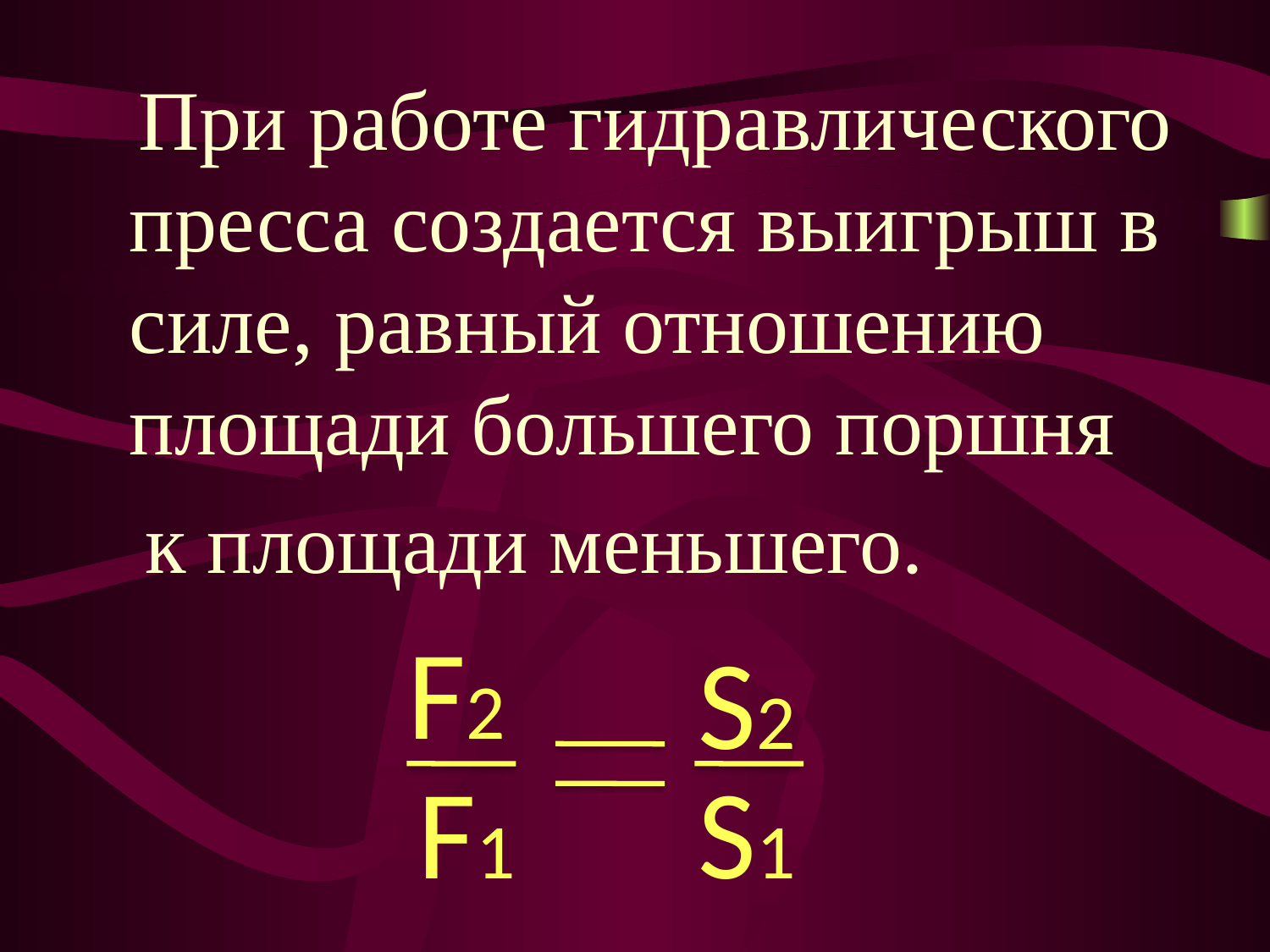

При работе гидравлического пресса создается выигрыш в силе, равный отношению площади большего поршня
   к площади меньшего.

F2
S2
F1
S1